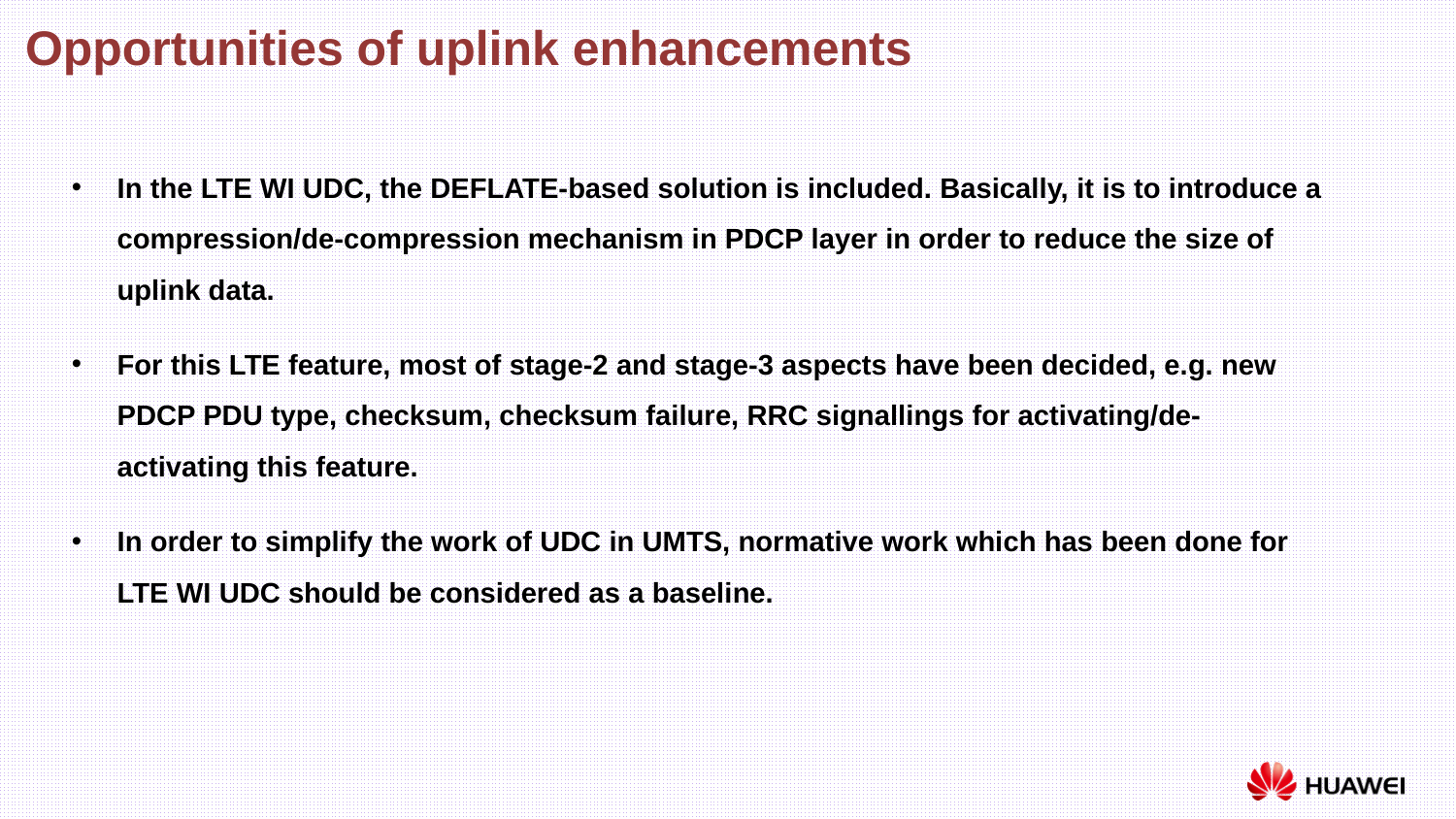

Opportunities of uplink enhancements

In the LTE WI UDC, the DEFLATE-based solution is included. Basically, it is to introduce a compression/de-compression mechanism in PDCP layer in order to reduce the size of uplink data.
For this LTE feature, most of stage-2 and stage-3 aspects have been decided, e.g. new PDCP PDU type, checksum, checksum failure, RRC signallings for activating/de-activating this feature.
In order to simplify the work of UDC in UMTS, normative work which has been done for LTE WI UDC should be considered as a baseline.